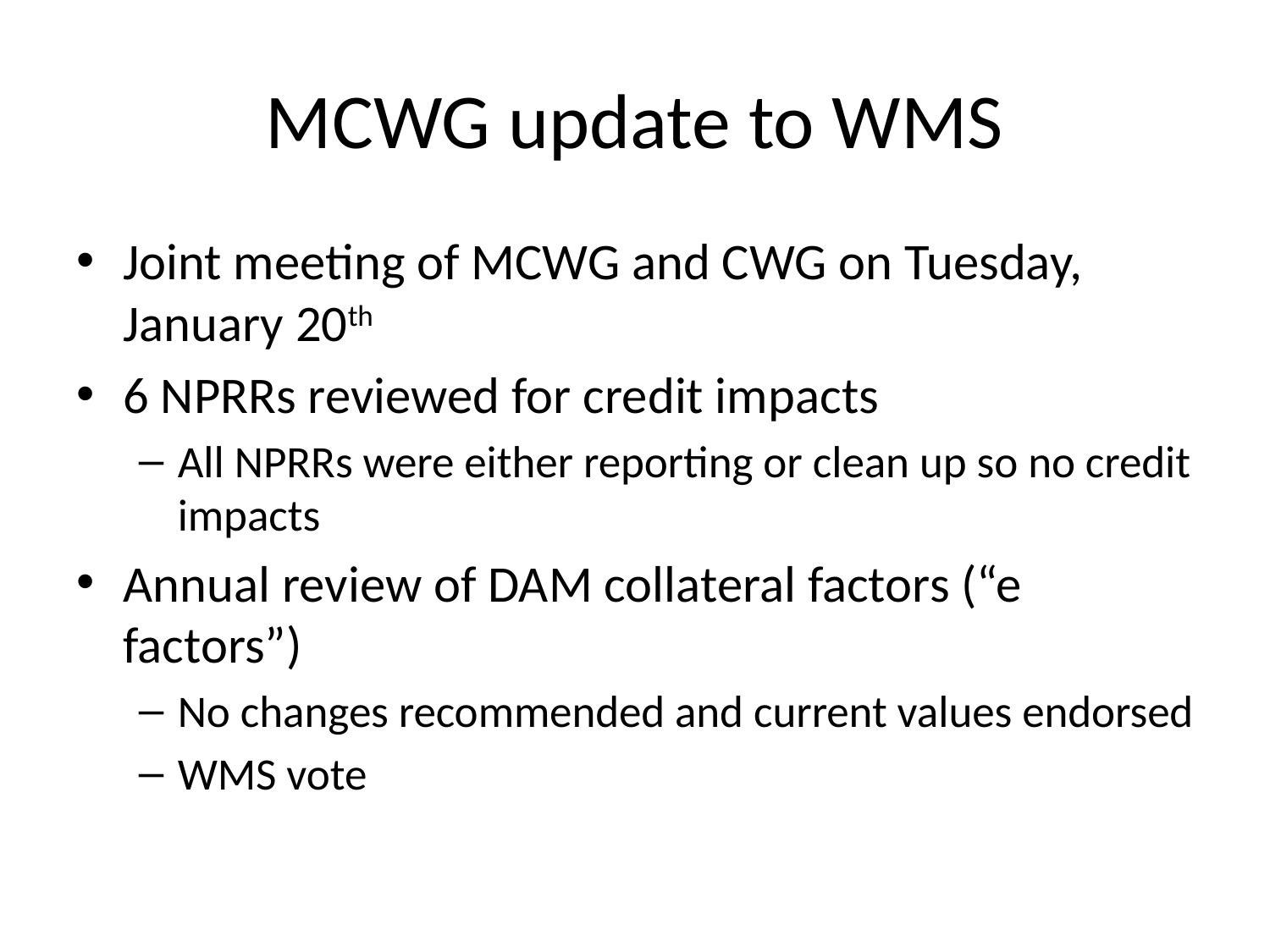

# MCWG update to WMS
Joint meeting of MCWG and CWG on Tuesday, January 20th
6 NPRRs reviewed for credit impacts
All NPRRs were either reporting or clean up so no credit impacts
Annual review of DAM collateral factors (“e factors”)
No changes recommended and current values endorsed
WMS vote